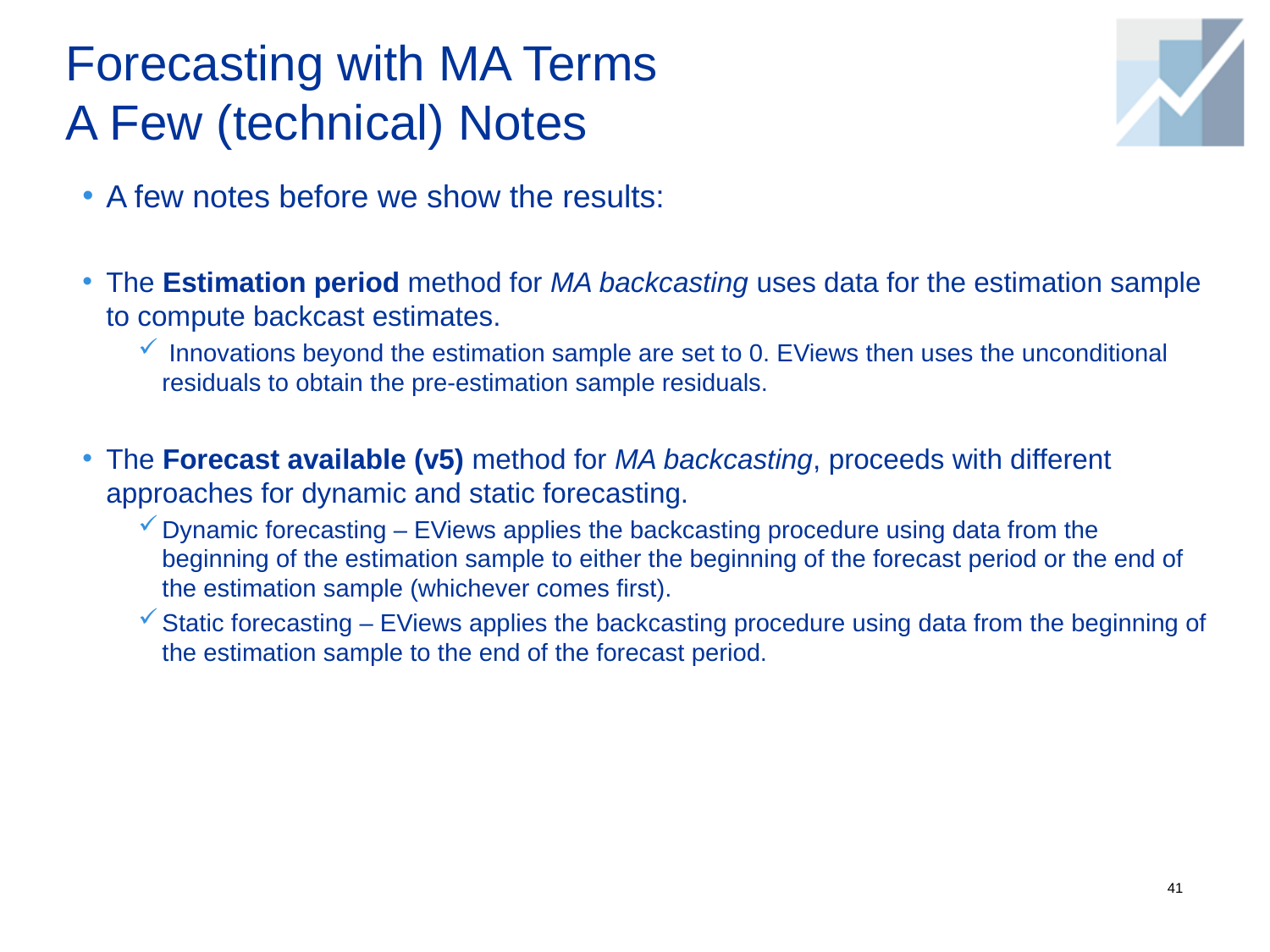

# Forecasting with MA Terms A Few (technical) Notes
A few notes before we show the results:

The Estimation period method for MA backcasting uses data for the estimation sample to compute backcast estimates.
 Innovations beyond the estimation sample are set to 0. EViews then uses the unconditional residuals to obtain the pre-estimation sample residuals.

The Forecast available (v5) method for MA backcasting, proceeds with different approaches for dynamic and static forecasting.
Dynamic forecasting – EViews applies the backcasting procedure using data from the beginning of the estimation sample to either the beginning of the forecast period or the end of the estimation sample (whichever comes first).
Static forecasting – EViews applies the backcasting procedure using data from the beginning of the estimation sample to the end of the forecast period.

41